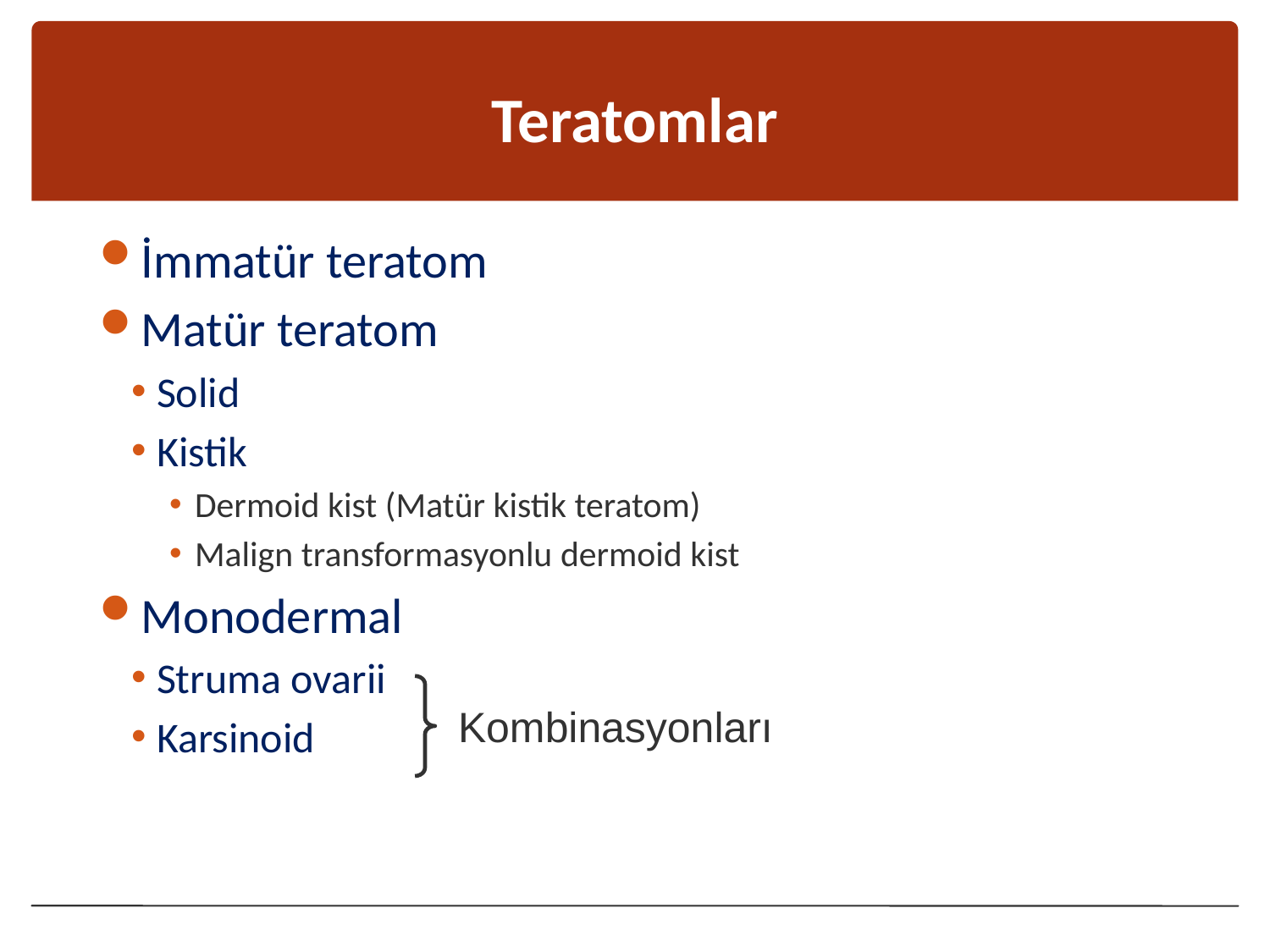

# Teratomlar
İmmatür teratom
Matür teratom
Solid
Kistik
Dermoid kist (Matür kistik teratom)
Malign transformasyonlu dermoid kist
Monodermal
Struma ovarii
Karsinoid

Kombinasyonları